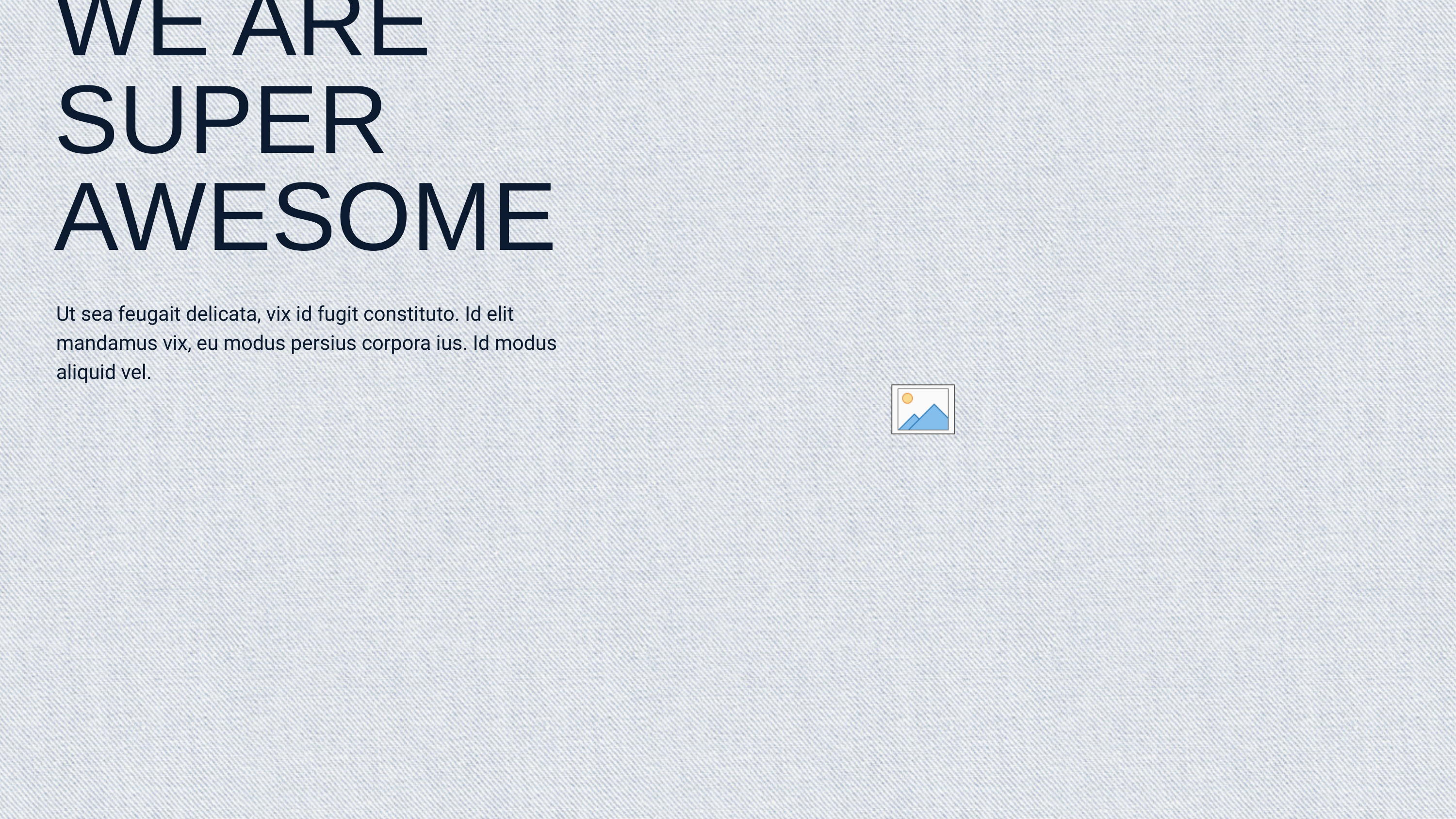

WE ARE
SUPER AWESOME

Ut sea feugait delicata, vix id fugit constituto. Id elit mandamus vix, eu modus persius corpora ius. Id modus aliquid vel.